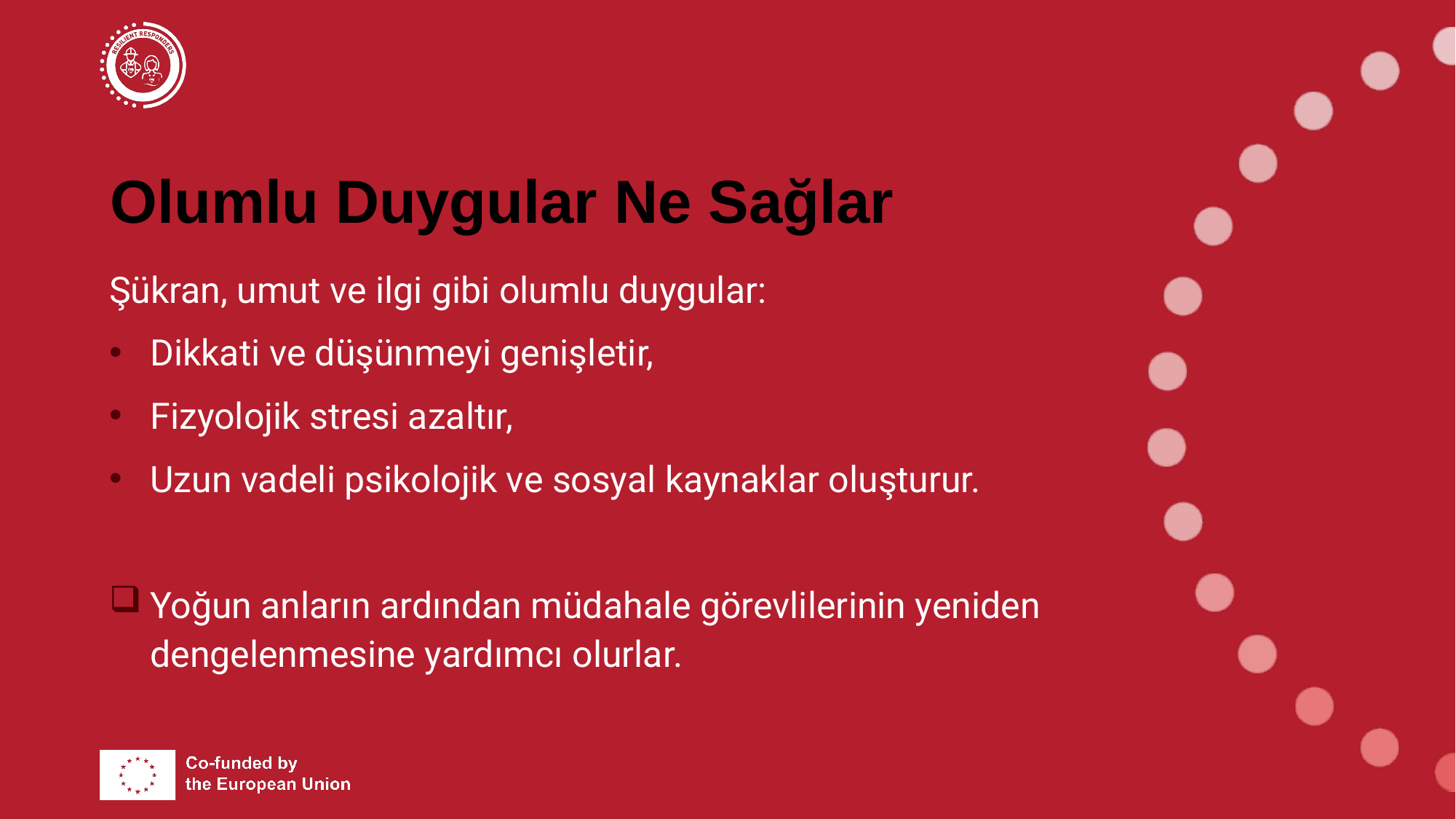

# Olumlu Duygular Ne Sağlar
Şükran, umut ve ilgi gibi olumlu duygular:
Dikkati ve düşünmeyi genişletir,
Fizyolojik stresi azaltır,
Uzun vadeli psikolojik ve sosyal kaynaklar oluşturur.

Yoğun anların ardından müdahale görevlilerinin yeniden dengelenmesine yardımcı olurlar.